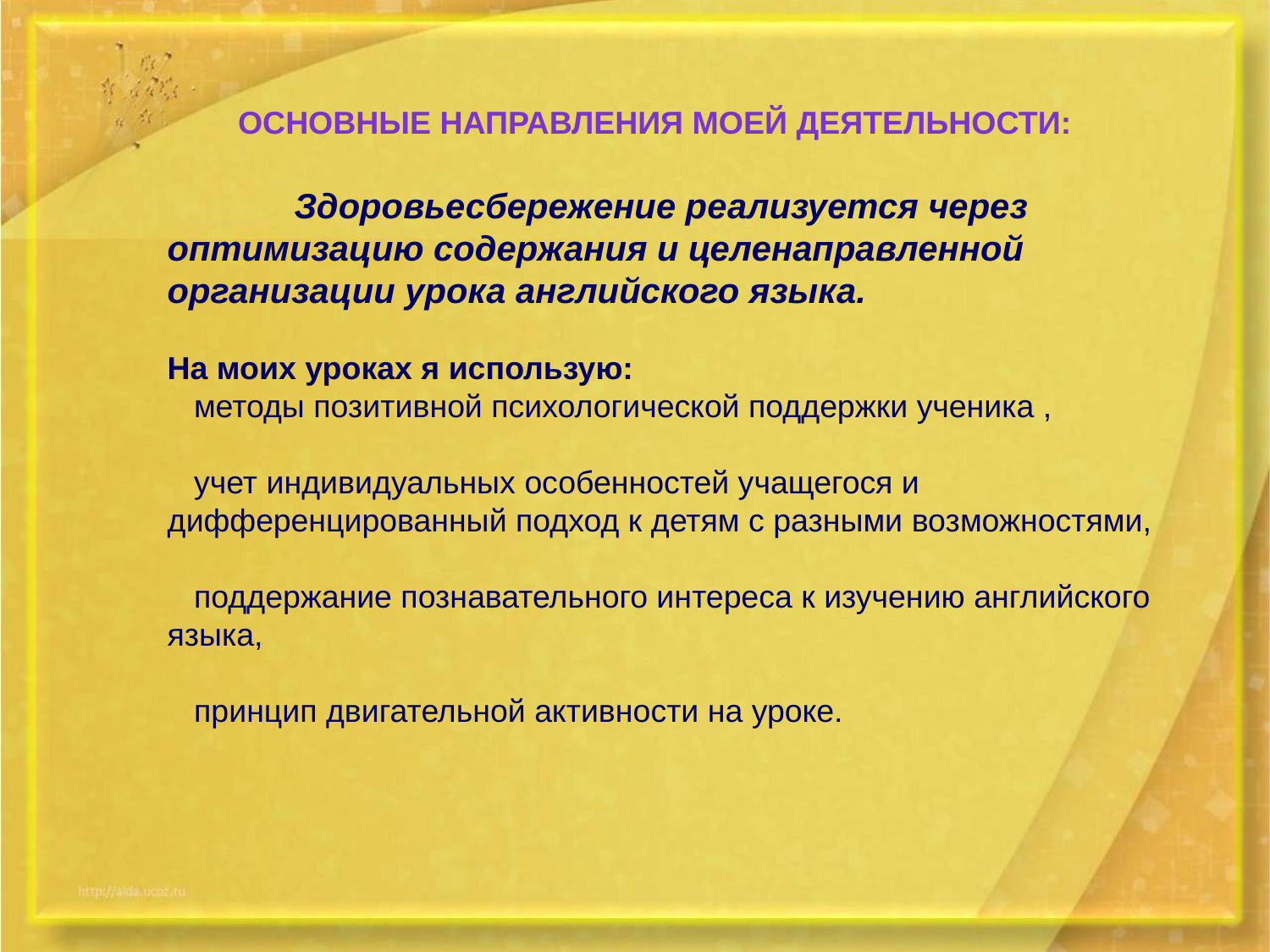

Здоровьесбережение реализуется через оптимизацию содержания и целенаправленной организации урока английского языка.
На моих уроках я использую:
   методы позитивной психологической поддержки ученика ,
   учет индивидуальных особенностей учащегося и дифференцированный подход к детям с разными возможностями,
   поддержание познавательного интереса к изучению английского языка,
   принцип двигательной активности на уроке.
Основные направления моей деятельности: